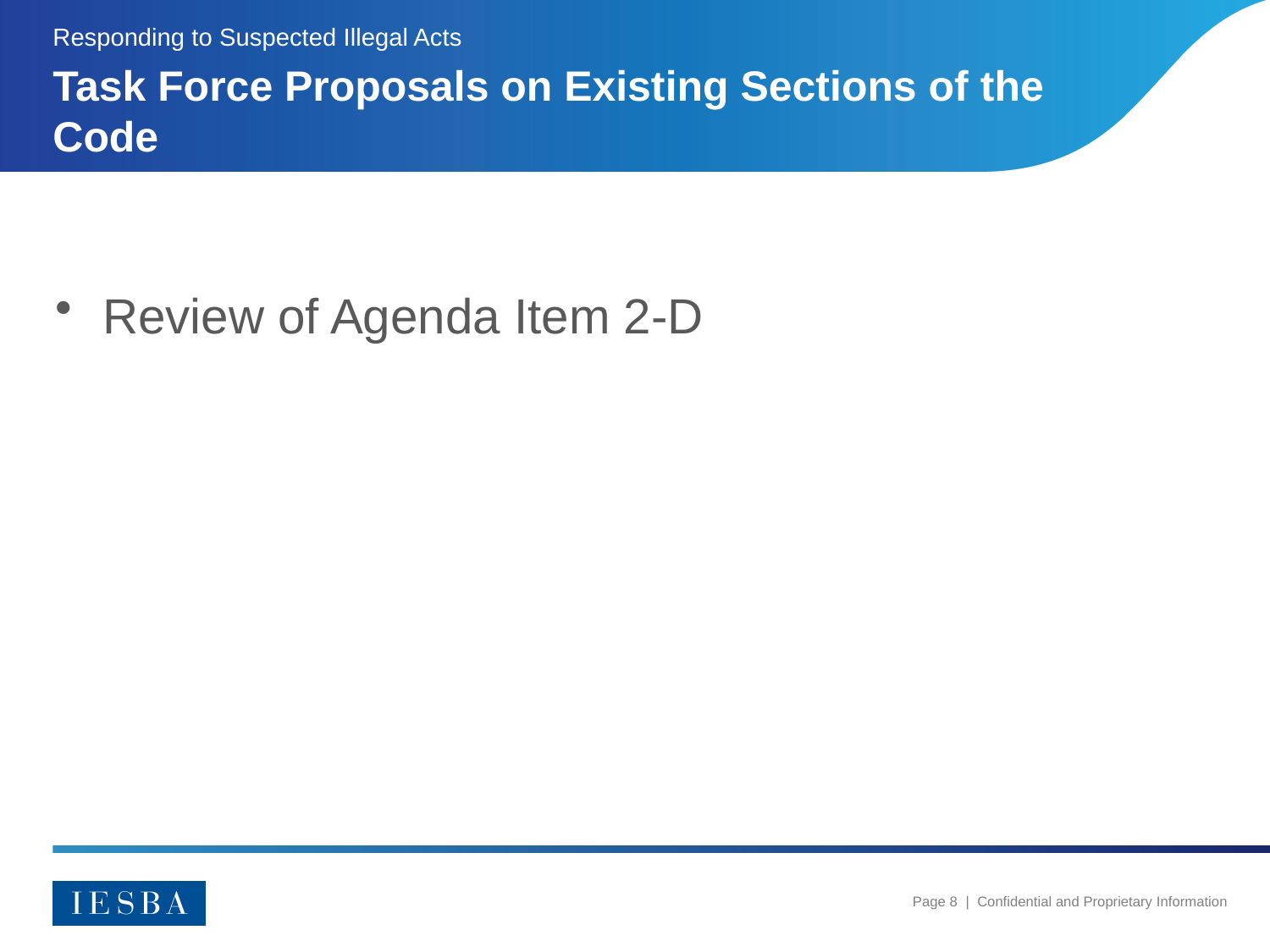

Responding to Suspected Illegal Acts

# Task Force Proposals on Existing Sections of the Code

Review of Agenda Item 2-D